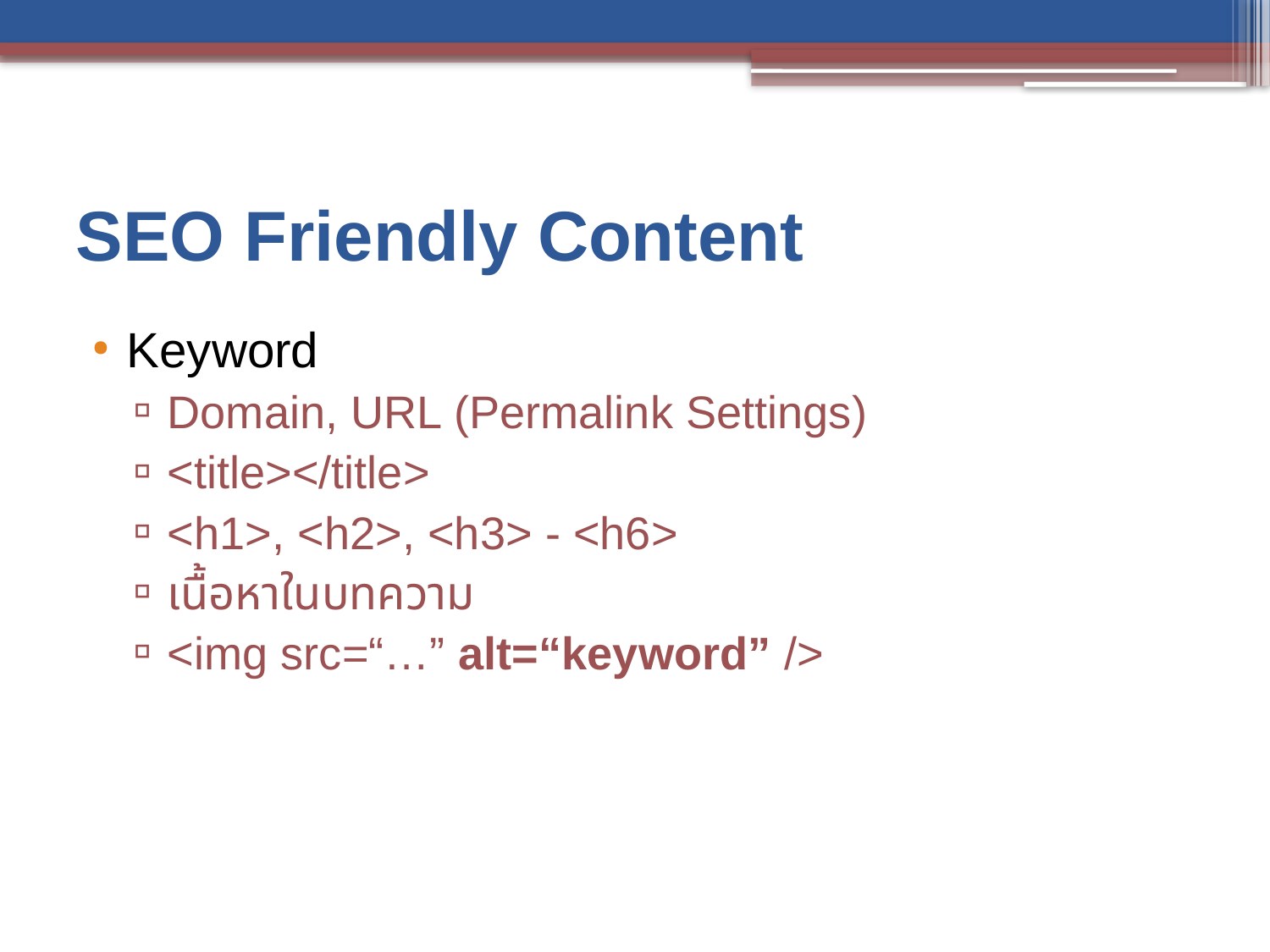

# SEO Friendly Content
Keyword
Domain, URL (Permalink Settings)
<title></title>
<h1>, <h2>, <h3> - <h6>
เนื้อหาในบทความ
<img src=“…” alt=“keyword” />